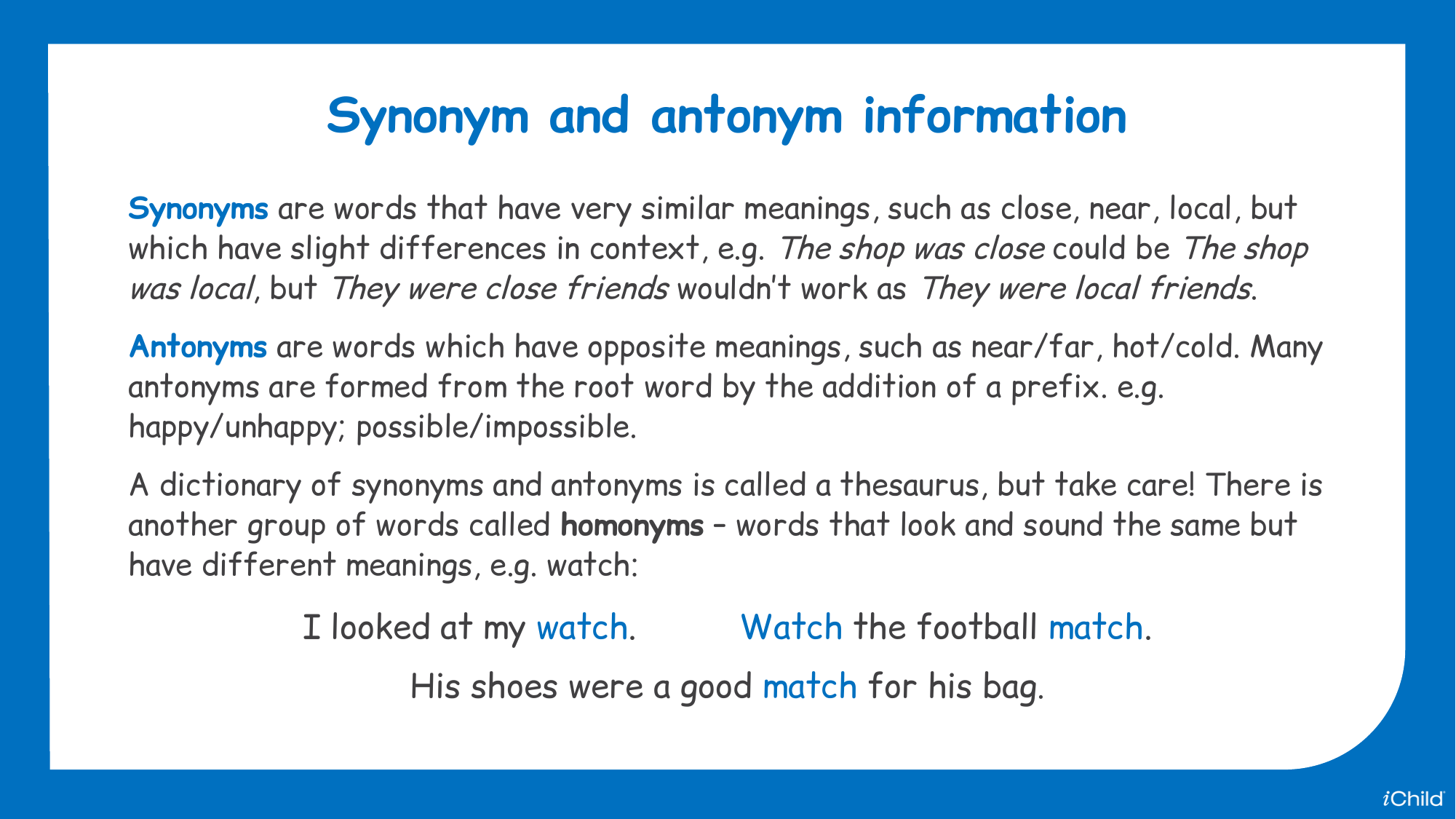

Synonym and antonym information
Synonyms are words that have very similar meanings, such as close, near, local, but which have slight differences in context, e.g. The shop was close could be The shop was local, but They were close friends wouldn’t work as They were local friends.
Antonyms are words which have opposite meanings, such as near/far, hot/cold. Many antonyms are formed from the root word by the addition of a prefix. e.g. happy/unhappy; possible/impossible.
A dictionary of synonyms and antonyms is called a thesaurus, but take care! There is another group of words called homonyms – words that look and sound the same but have different meanings, e.g. watch:
I looked at my watch.	Watch the football match.
His shoes were a good match for his bag.